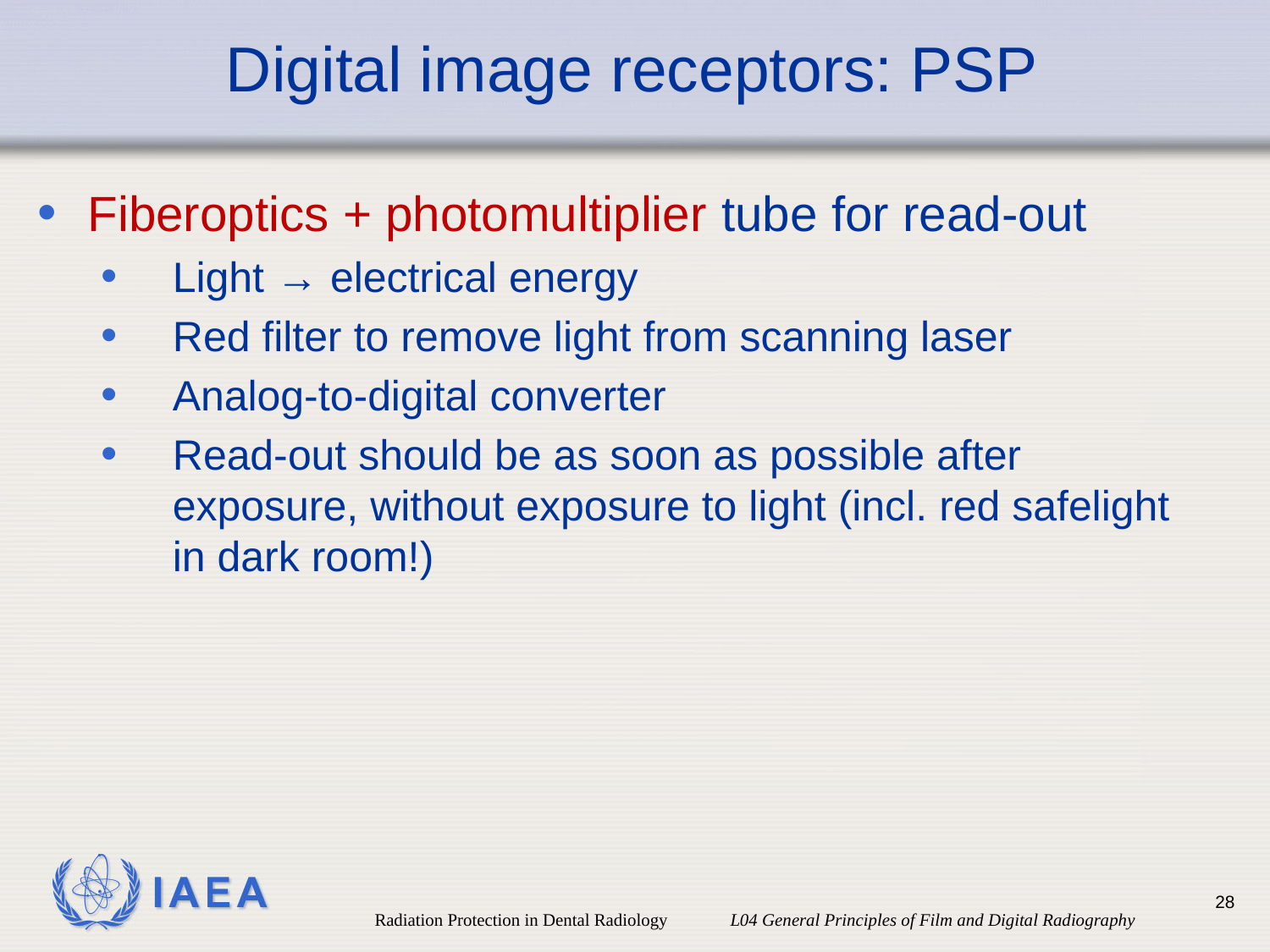

# Digital image receptors: PSP
Fiberoptics + photomultiplier tube for read-out
Light → electrical energy
Red filter to remove light from scanning laser
Analog-to-digital converter
Read-out should be as soon as possible after exposure, without exposure to light (incl. red safelight in dark room!)

28
Radiation Protection in Dental Radiology              L04 General Principles of Film and Digital Radiography